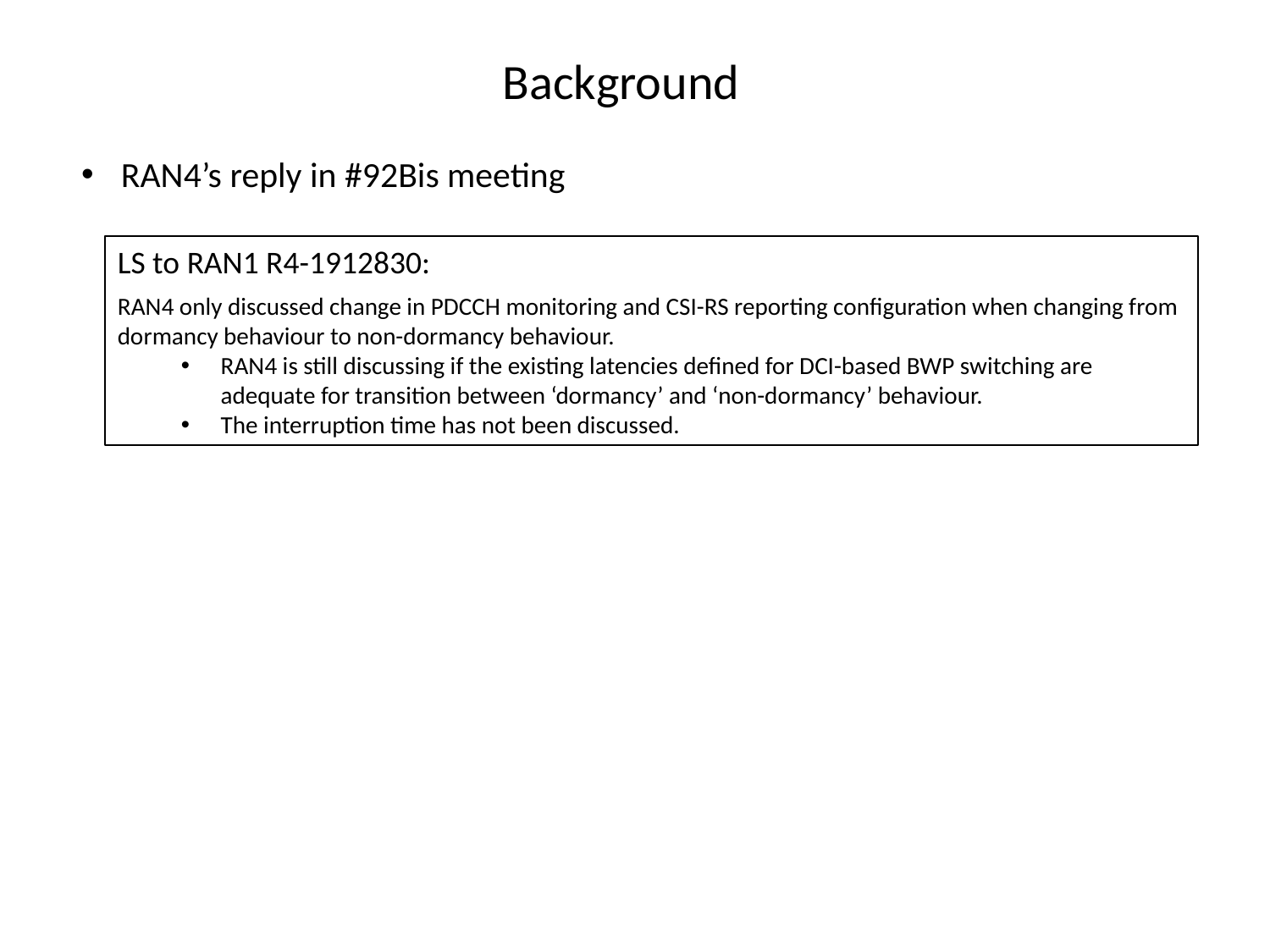

# Background
RAN4’s reply in #92Bis meeting
LS to RAN1 R4-1912830:
RAN4 only discussed change in PDCCH monitoring and CSI-RS reporting configuration when changing from dormancy behaviour to non-dormancy behaviour.
RAN4 is still discussing if the existing latencies defined for DCI-based BWP switching are adequate for transition between ‘dormancy’ and ‘non-dormancy’ behaviour.
The interruption time has not been discussed.